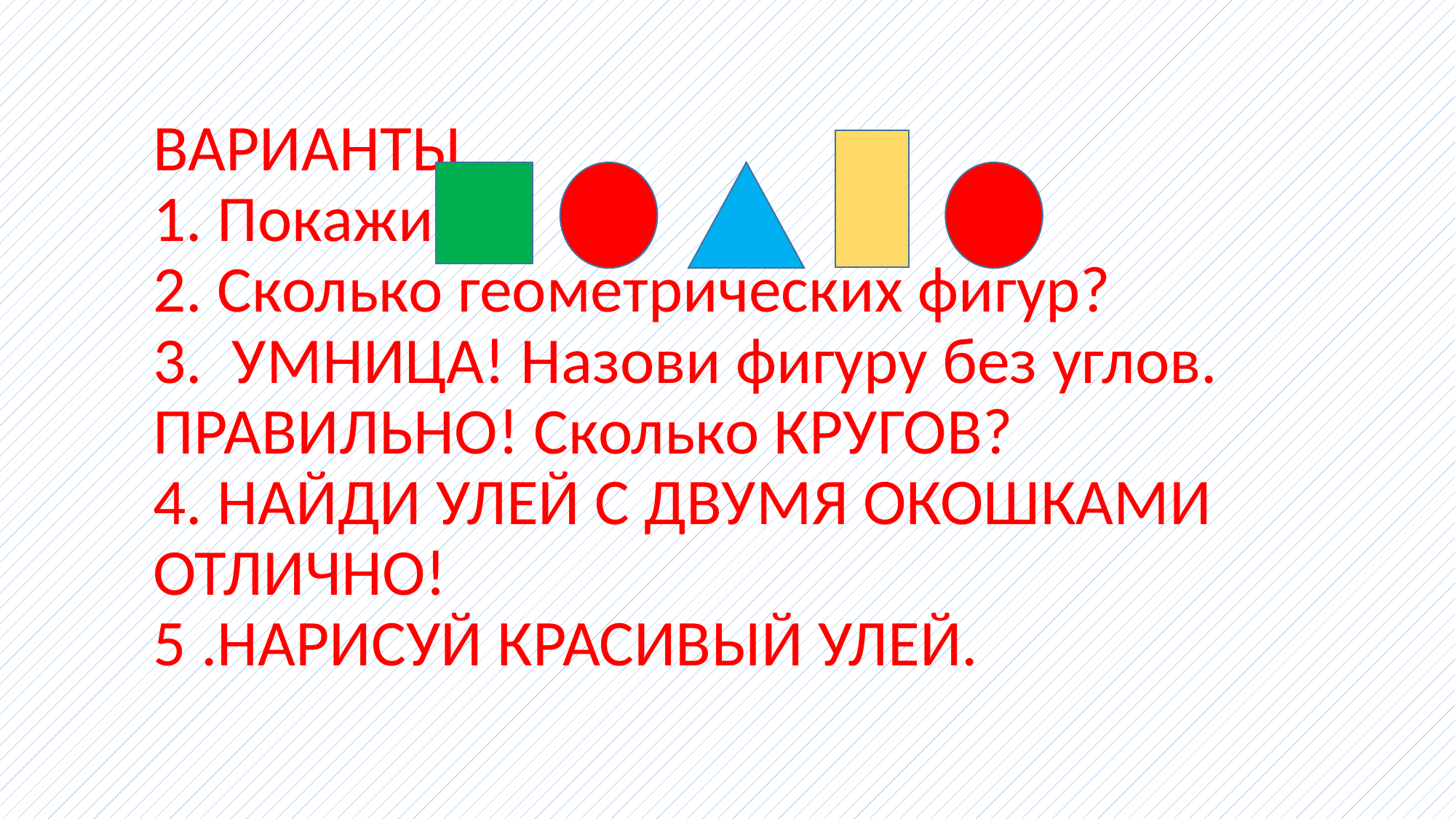

# ВАРИАНТЫ 1. Покажи 2. Сколько геометрических фигур? 3.  УМНИЦА! Назови фигуру без углов. ПРАВИЛЬНО! Сколько КРУГОВ? 4. НАЙДИ УЛЕЙ С ДВУМЯ ОКОШКАМИ ОТЛИЧНО! 5 .НАРИСУЙ КРАСИВЫЙ УЛЕЙ.